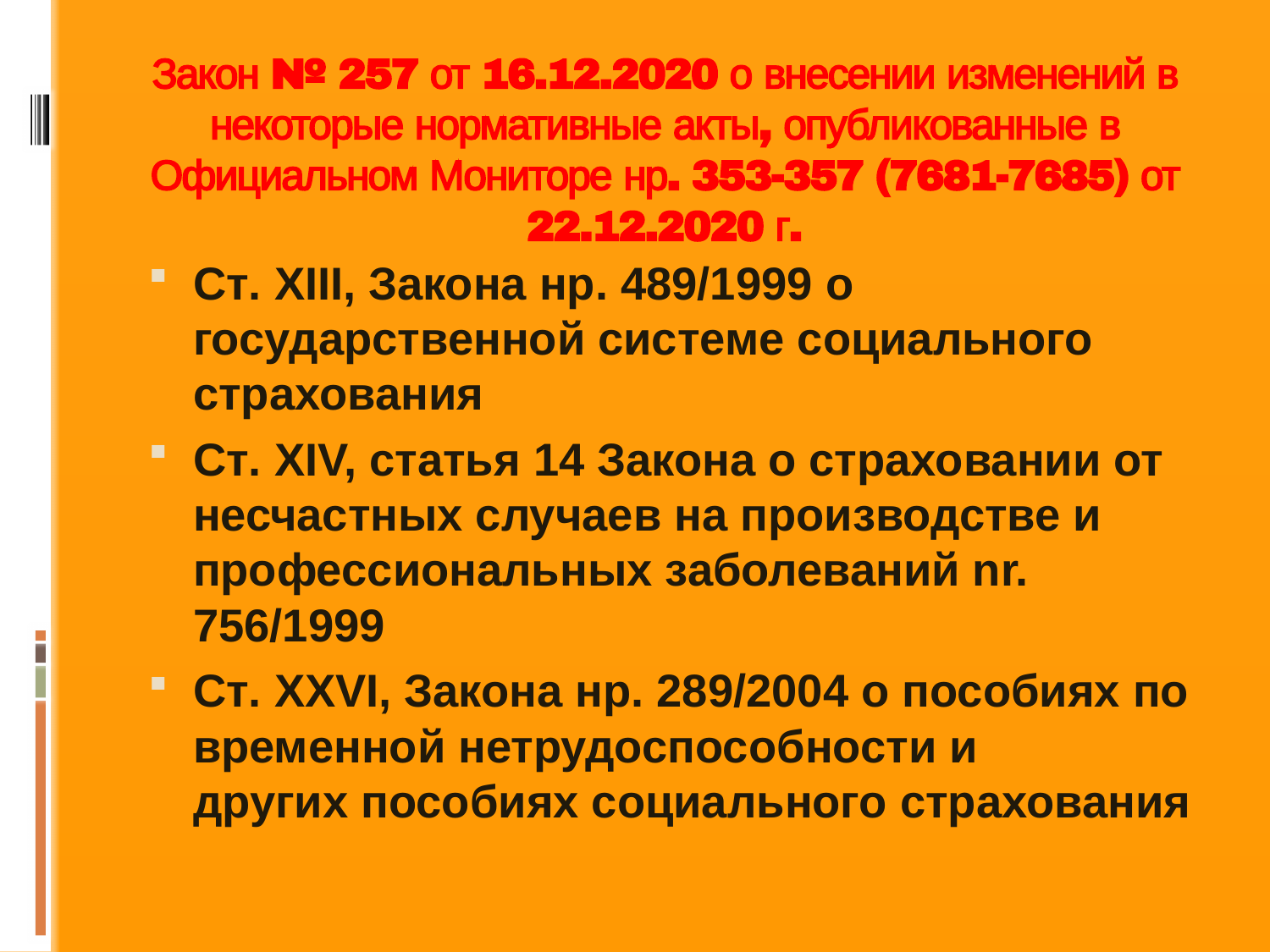

# Закон № 257 от 16.12.2020 о внесении изменений в некоторые нормативные акты, опубликованные в Официальном Мониторе нр. 353-357 (7681-7685) от 22.12.2020 г.
Ст. XIII, Закона нр. 489/1999 о государственной системе социального страхования
Ст. XIV, статья 14 Закона о страховании от несчастных случаев на производстве и профессиональных заболеваний nr. 756/1999
Ст. XXVI, Закона нр. 289/2004 о пособиях по временной нетрудоспособности и
других пособиях социального страхования